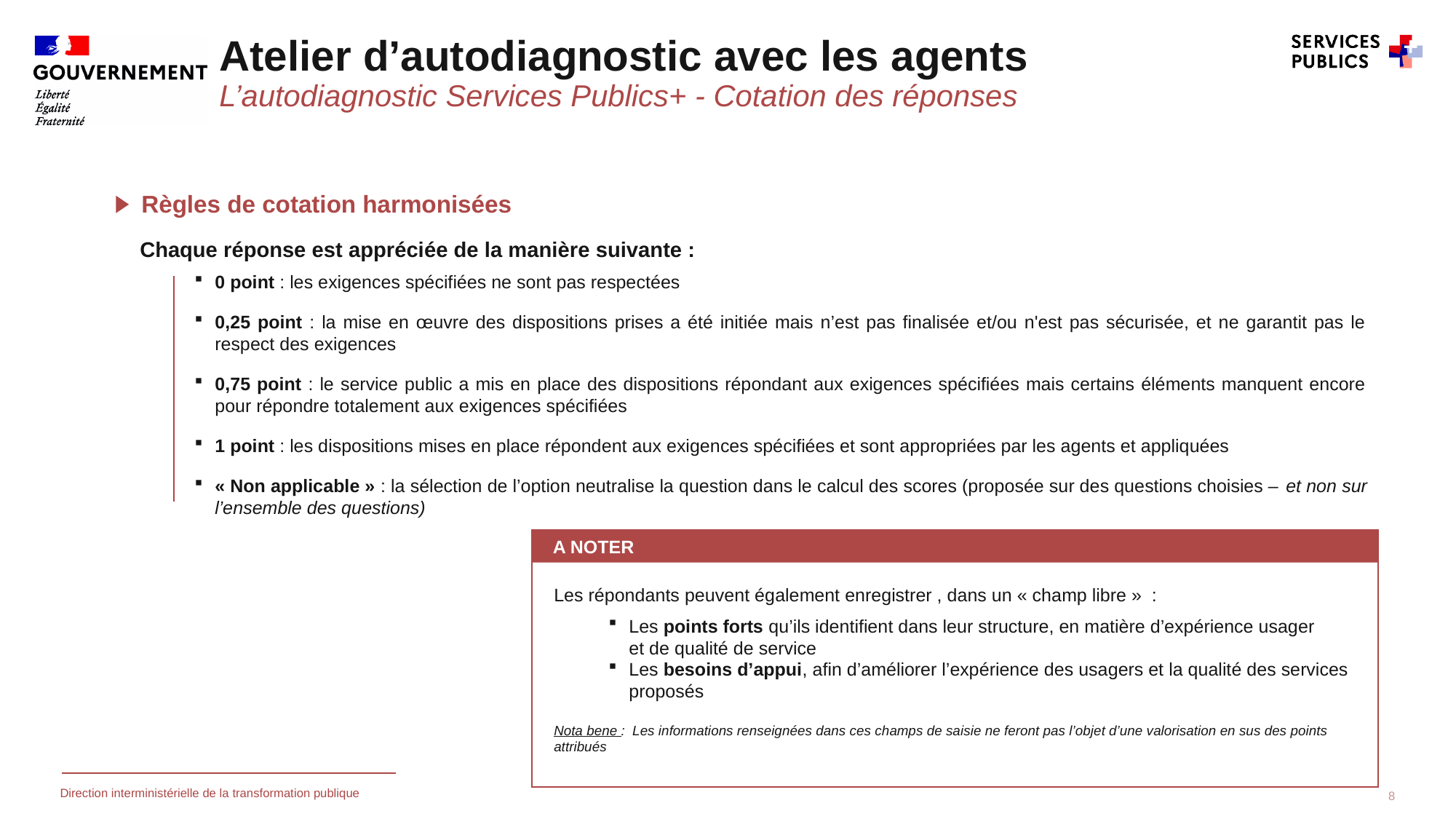

Atelier d’autodiagnostic avec les agents
L’autodiagnostic Services Publics+ - Cotation des réponses
Règles de cotation harmonisées

Chaque réponse est appréciée de la manière suivante :
0 point : les exigences spécifiées ne sont pas respectées
0,25 point : la mise en œuvre des dispositions prises a été initiée mais n’est pas finalisée et/ou n'est pas sécurisée, et ne garantit pas le respect des exigences
0,75 point : le service public a mis en place des dispositions répondant aux exigences spécifiées mais certains éléments manquent encore pour répondre totalement aux exigences spécifiées
1 point : les dispositions mises en place répondent aux exigences spécifiées et sont appropriées par les agents et appliquées
« Non applicable » : la sélection de l’option neutralise la question dans le calcul des scores (proposée sur des questions choisies – et non sur l’ensemble des questions)

  A NOTER
Les répondants peuvent également enregistrer , dans un « champ libre »  :
Les points forts qu’ils identifient dans leur structure, en matière d’expérience usager
et de qualité de service
Les besoins d’appui, afin d’améliorer l’expérience des usagers et la qualité des services proposés
Nota bene :  Les informations renseignées dans ces champs de saisie ne feront pas l’objet d’une valorisation en sus des points attribués
8